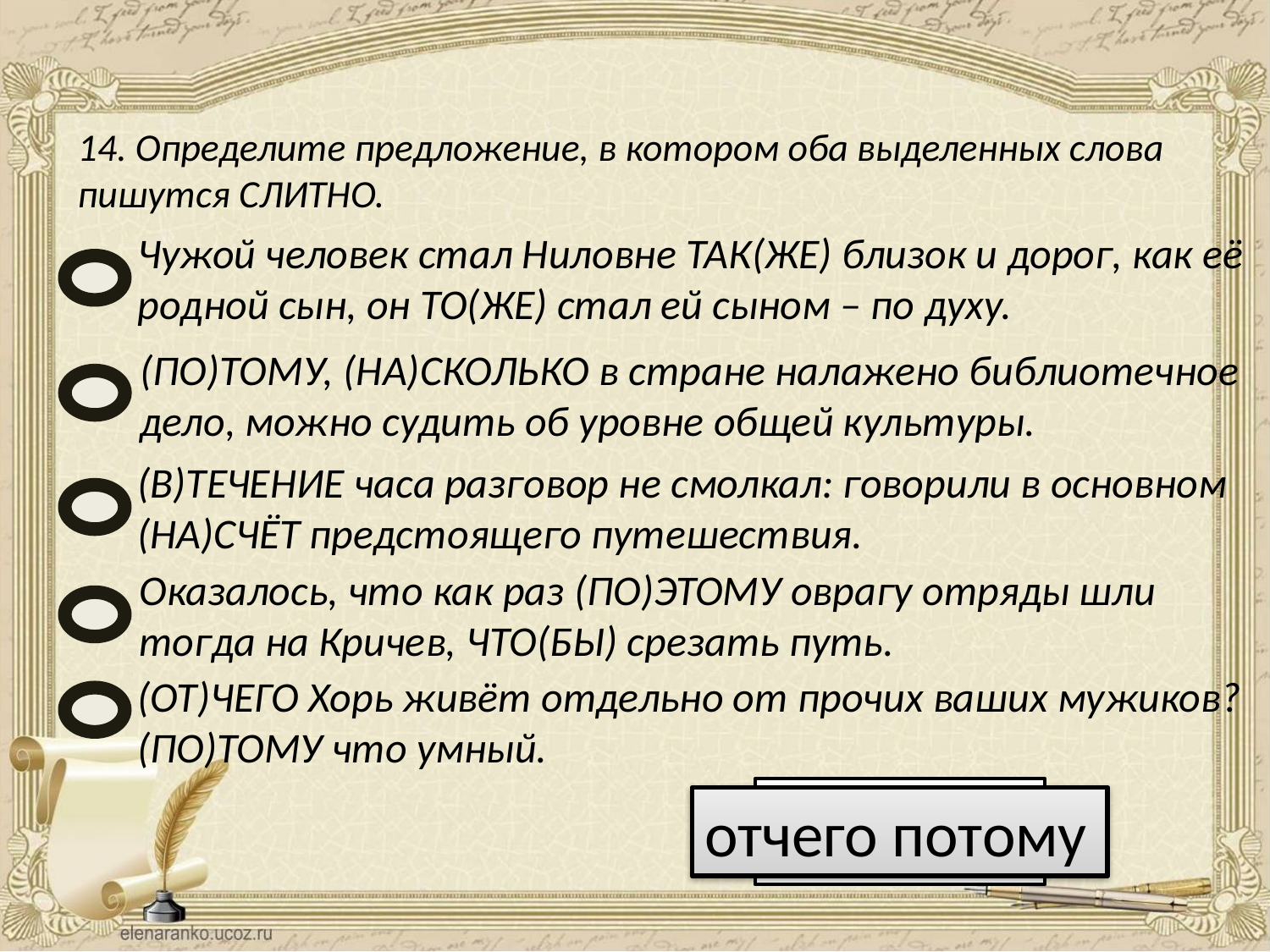

14. Определите предложение, в котором оба выделенных слова пишутся СЛИТНО.
Чужой человек стал Ниловне ТАК(ЖЕ) близок и дорог, как её родной сын, он ТО(ЖЕ) стал ей сыном – по духу.

(ПО)ТОМУ, (НА)СКОЛЬКО в стране налажено библиотечное дело, можно судить об уровне общей культуры.

(В)ТЕЧЕНИЕ часа разговор не смолкал: говорили в основном (НА)СЧЁТ предстоящего путешествия.

Оказалось, что как раз (ПО)ЭТОМУ оврагу отряды шли тогда на Кричев, ЧТО(БЫ) срезать путь.

(ОТ)ЧЕГО Хорь живёт отдельно от прочих ваших мужиков? (ПО)ТОМУ что умный.

Ответ
отчего потому